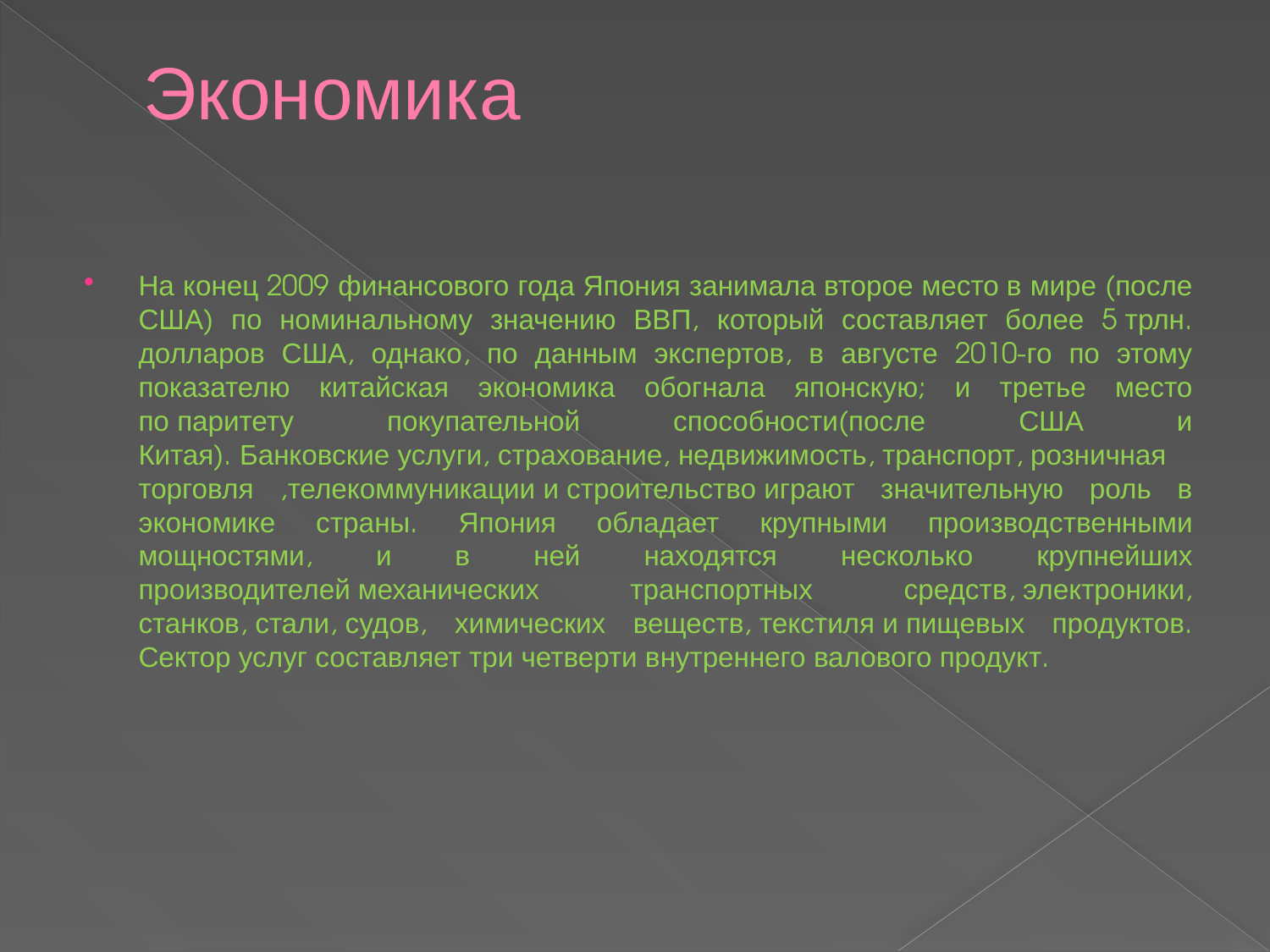

# Экономика
На конец 2009 финансового года Япония занимала второе место в мире (после США) по номинальному значению ВВП, который составляет более 5 трлн. долларов США, однако, по данным экспертов, в августе 2010-го по этому показателю китайская экономика обогнала японскую; и третье место по паритету покупательной способности(после США и Китая). Банковские услуги, страхование, недвижимость, транспорт, розничная торговля ,телекоммуникации и строительство играют значительную роль в экономике страны. Япония обладает крупными производственными мощностями, и в ней находятся несколько крупнейших производителей механических транспортных средств, электроники, станков, стали, судов, химических веществ, текстиля и пищевых продуктов. Сектор услуг составляет три четверти внутреннего валового продукт.